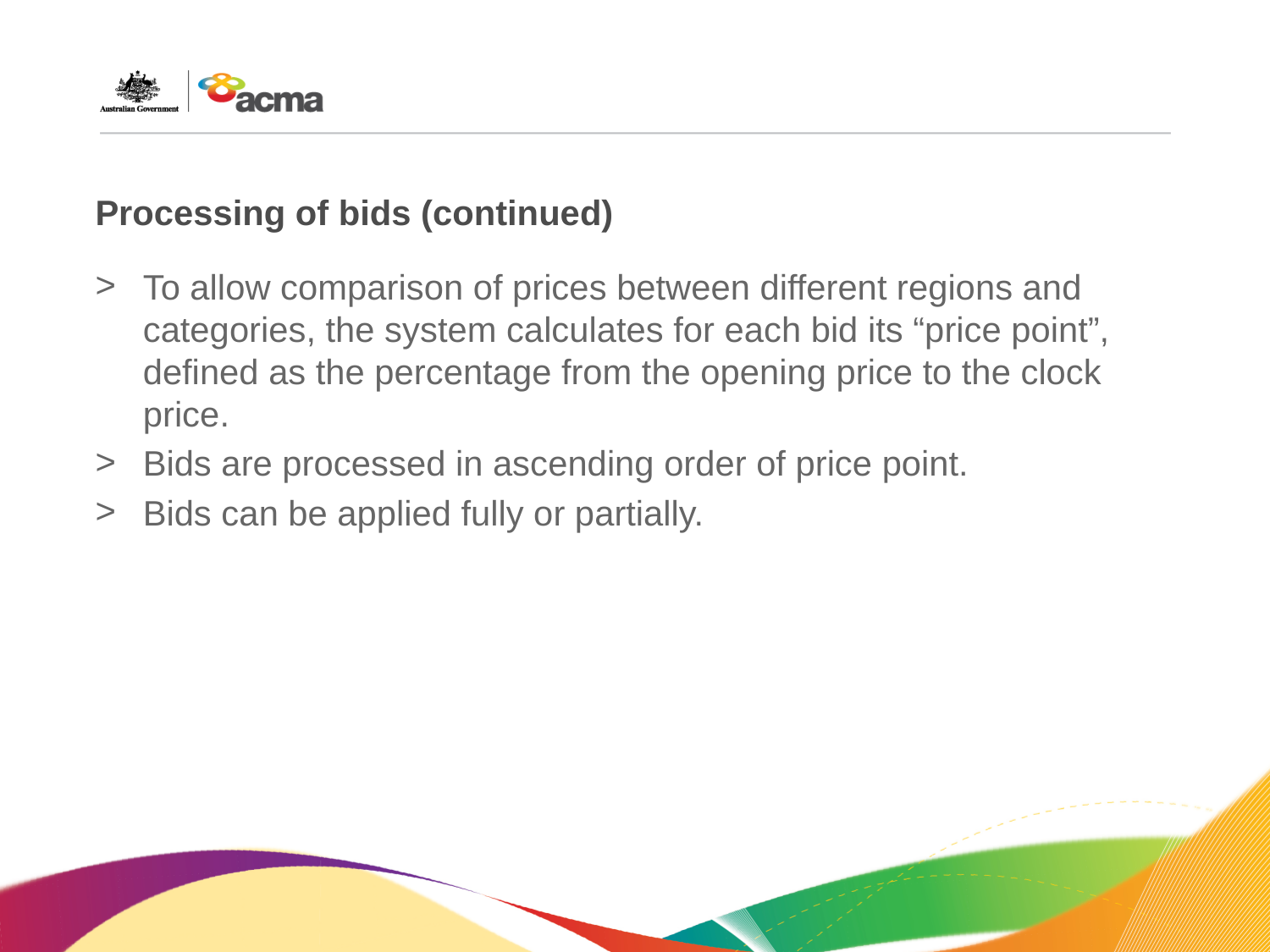

# Processing of bids (continued)
To allow comparison of prices between different regions and categories, the system calculates for each bid its “price point”, defined as the percentage from the opening price to the clock price.
Bids are processed in ascending order of price point.
Bids can be applied fully or partially.